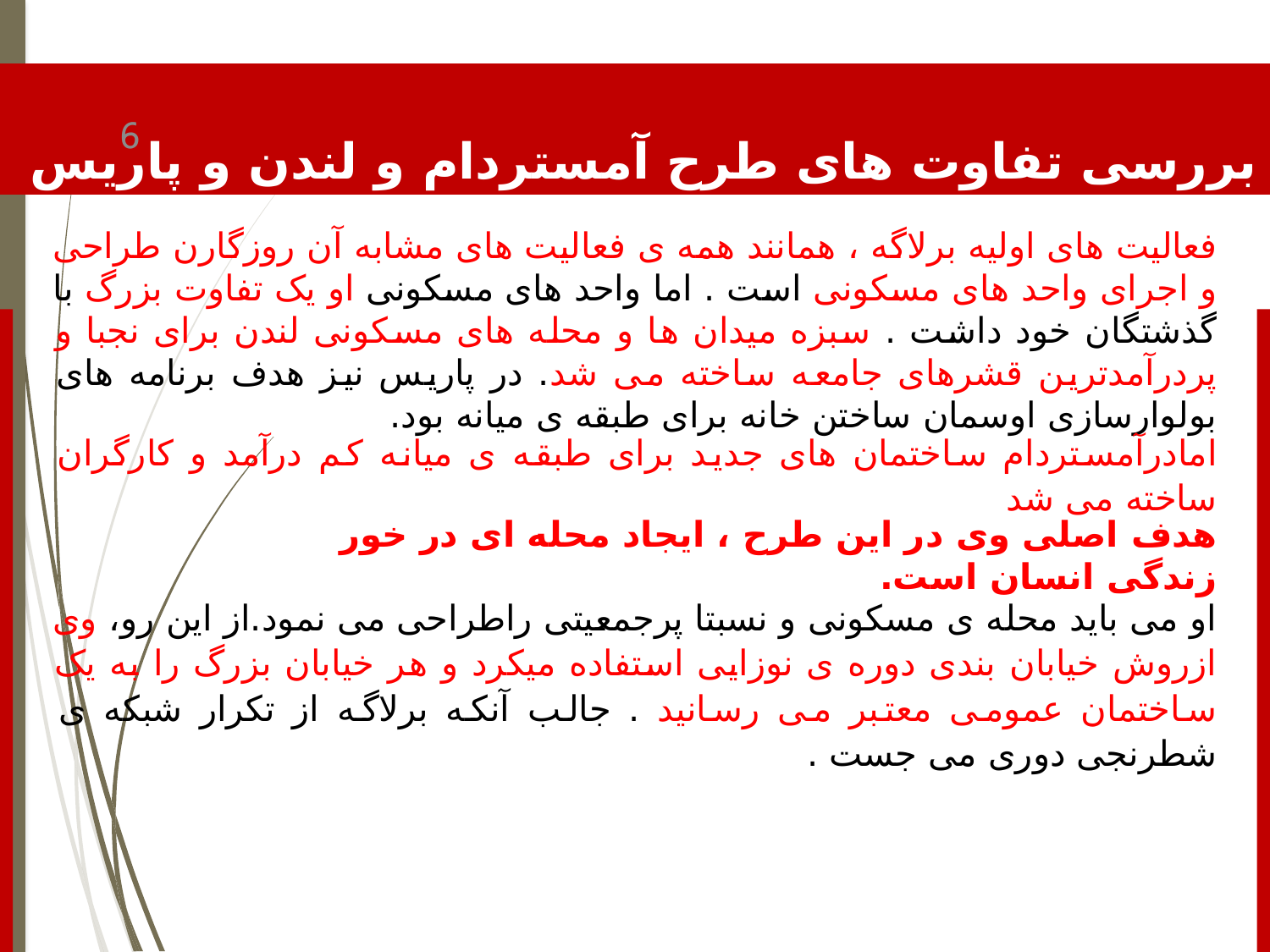

بررسی تفاوت های طرح آمستردام و لندن و پاریس
6
فعالیت های اولیه برلاگه ، همانند همه ی فعالیت های مشابه آن روزگارن طراحی و اجرای واحد های مسکونی است . اما واحد های مسکونی او یک تفاوت بزرگ با گذشتگان خود داشت . سبزه میدان ها و محله های مسکونی لندن برای نجبا و پردرآمدترین قشرهای جامعه ساخته می شد. در پاریس نیز هدف برنامه های بولوارسازی اوسمان ساختن خانه برای طبقه ی میانه بود.

امادرآمستردام ساختمان های جدید برای طبقه ی میانه کم درآمد و کارگران ساخته می شد
هدف اصلی وی در این طرح ، ایجاد محله ای در خور زندگی انسان است.
او می باید محله ی مسکونی و نسبتا پرجمعیتی راطراحی می نمود.از این رو، وی ازروش خیابان بندی دوره ی نوزایی استفاده میکرد و هر خیابان بزرگ را به یک ساختمان عمومی معتبر می رسانید . جالب آنکه برلاگه از تکرار شبکه ی شطرنجی دوری می جست .